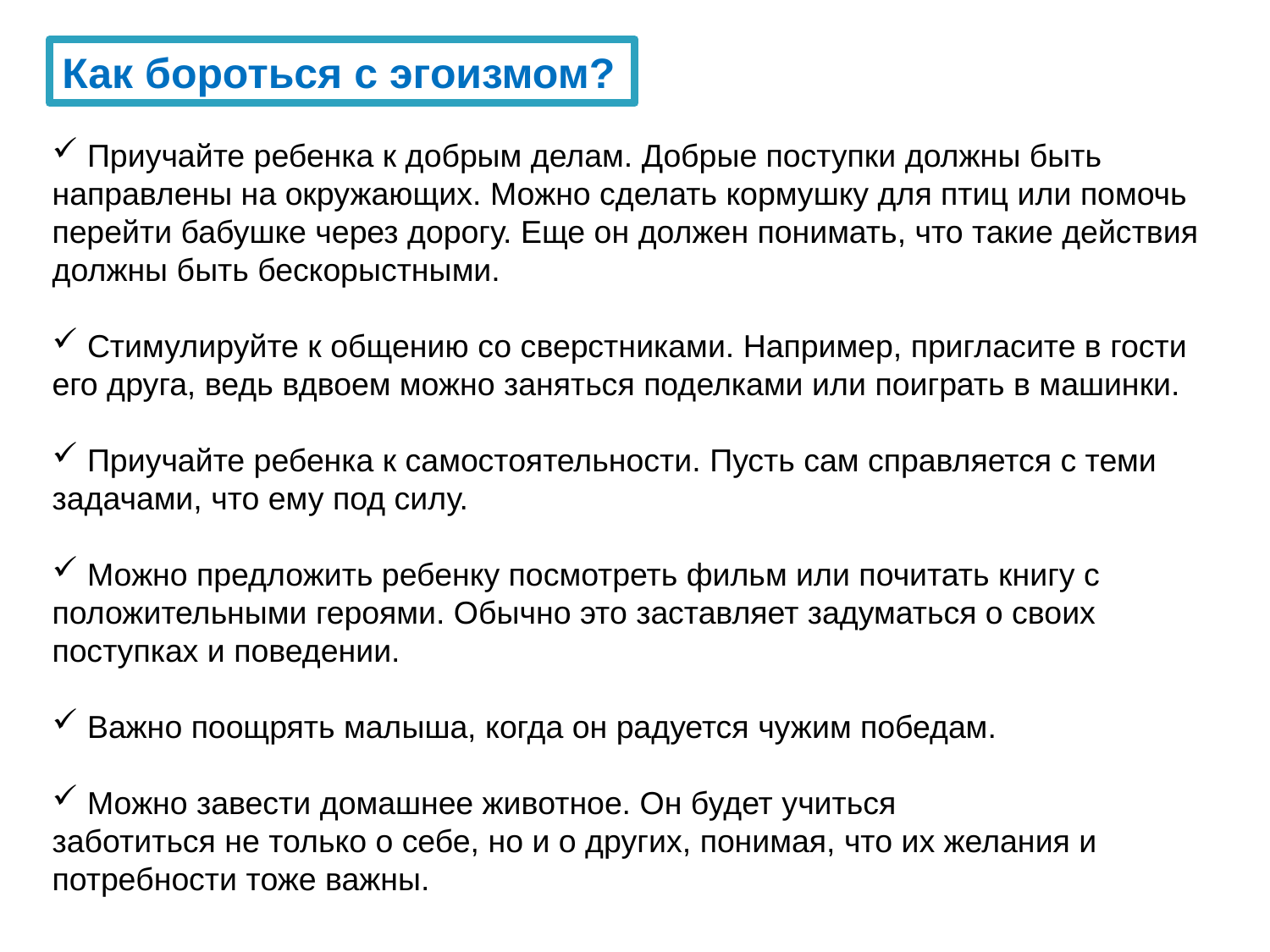

Как бороться с эгоизмом?
 Приучайте ребенка к добрым делам. Добрые поступки должны быть направлены на окружающих. Можно сделать кормушку для птиц или помочь перейти бабушке через дорогу. Еще он должен понимать, что такие действия должны быть бескорыстными.

 Стимулируйте к общению со сверстниками. Например, пригласите в гости его друга, ведь вдвоем можно заняться поделками или поиграть в машинки.

 Приучайте ребенка к самостоятельности. Пусть сам справляется с теми задачами, что ему под силу.

 Можно предложить ребенку посмотреть фильм или почитать книгу с положительными героями. Обычно это заставляет задуматься о своих поступках и поведении.

 Важно поощрять малыша, когда он радуется чужим победам.

 Можно завести домашнее животное. Он будет учиться
заботиться не только о себе, но и о других, понимая, что их желания и потребности тоже важны.